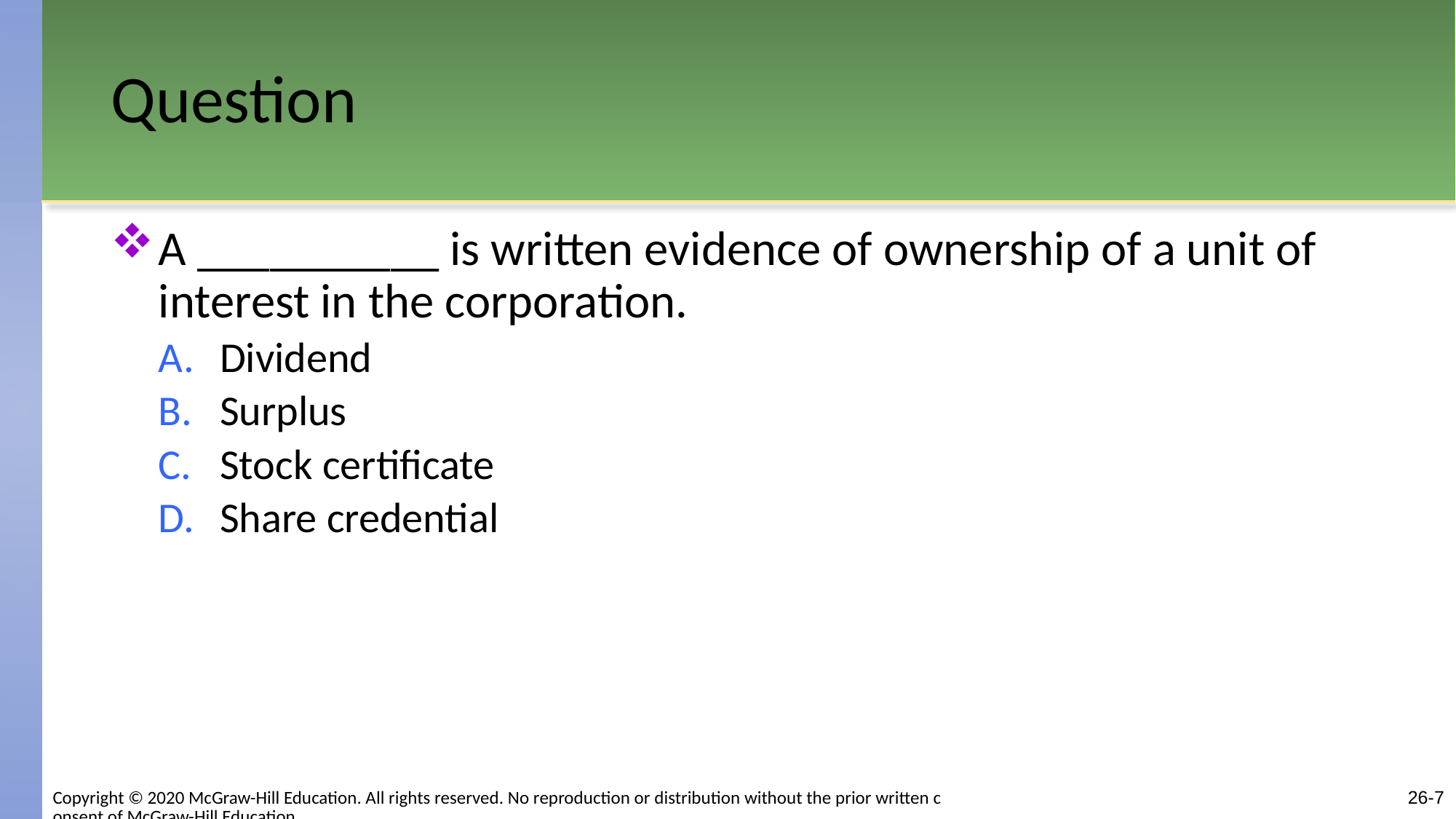

# Question
A __________ is written evidence of ownership of a unit of interest in the corporation.
Dividend
Surplus
Stock certificate
Share credential
26-7
Copyright © 2020 McGraw-Hill Education. All rights reserved. No reproduction or distribution without the prior written consent of McGraw-Hill Education.